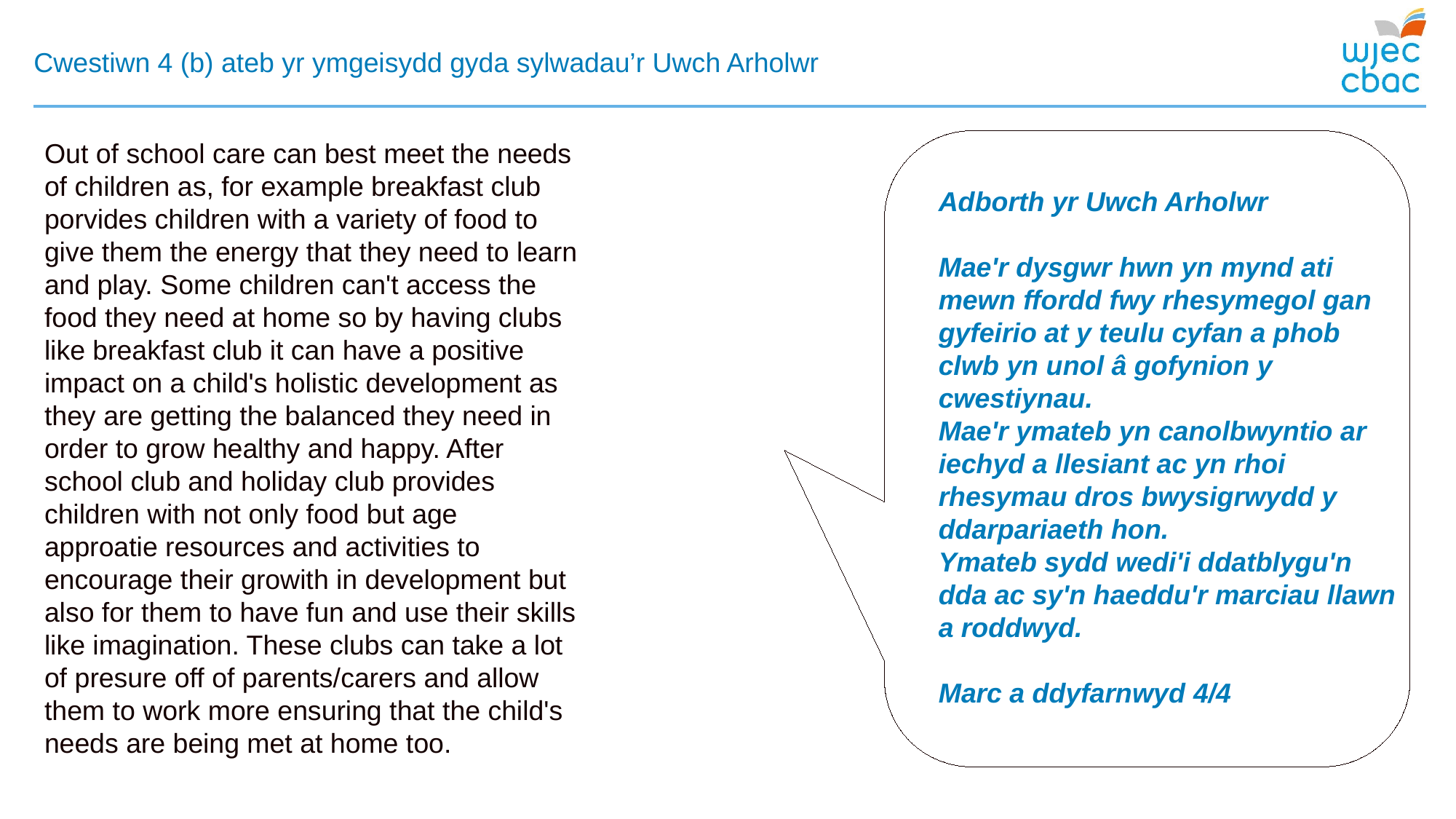

# Cwestiwn 4 (b) ateb yr ymgeisydd gyda sylwadau’r Uwch Arholwr

Out of school care can best meet the needs of children as, for example breakfast club porvides children with a variety of food to give them the energy that they need to learn and play. Some children can't access the food they need at home so by having clubs like breakfast club it can have a positive impact on a child's holistic development as they are getting the balanced they need in order to grow healthy and happy. After school club and holiday club provides children with not only food but age approatie resources and activities to encourage their growith in development but also for them to have fun and use their skills like imagination. These clubs can take a lot of presure off of parents/carers and allow them to work more ensuring that the child's needs are being met at home too.
Adborth yr Uwch Arholwr
Mae'r dysgwr hwn yn mynd ati mewn ffordd fwy rhesymegol gan gyfeirio at y teulu cyfan a phob clwb yn unol â gofynion y cwestiynau.
Mae'r ymateb yn canolbwyntio ar iechyd a llesiant ac yn rhoi rhesymau dros bwysigrwydd y ddarpariaeth hon.
Ymateb sydd wedi'i ddatblygu'n dda ac sy'n haeddu'r marciau llawn a roddwyd.

Marc a ddyfarnwyd 4/4